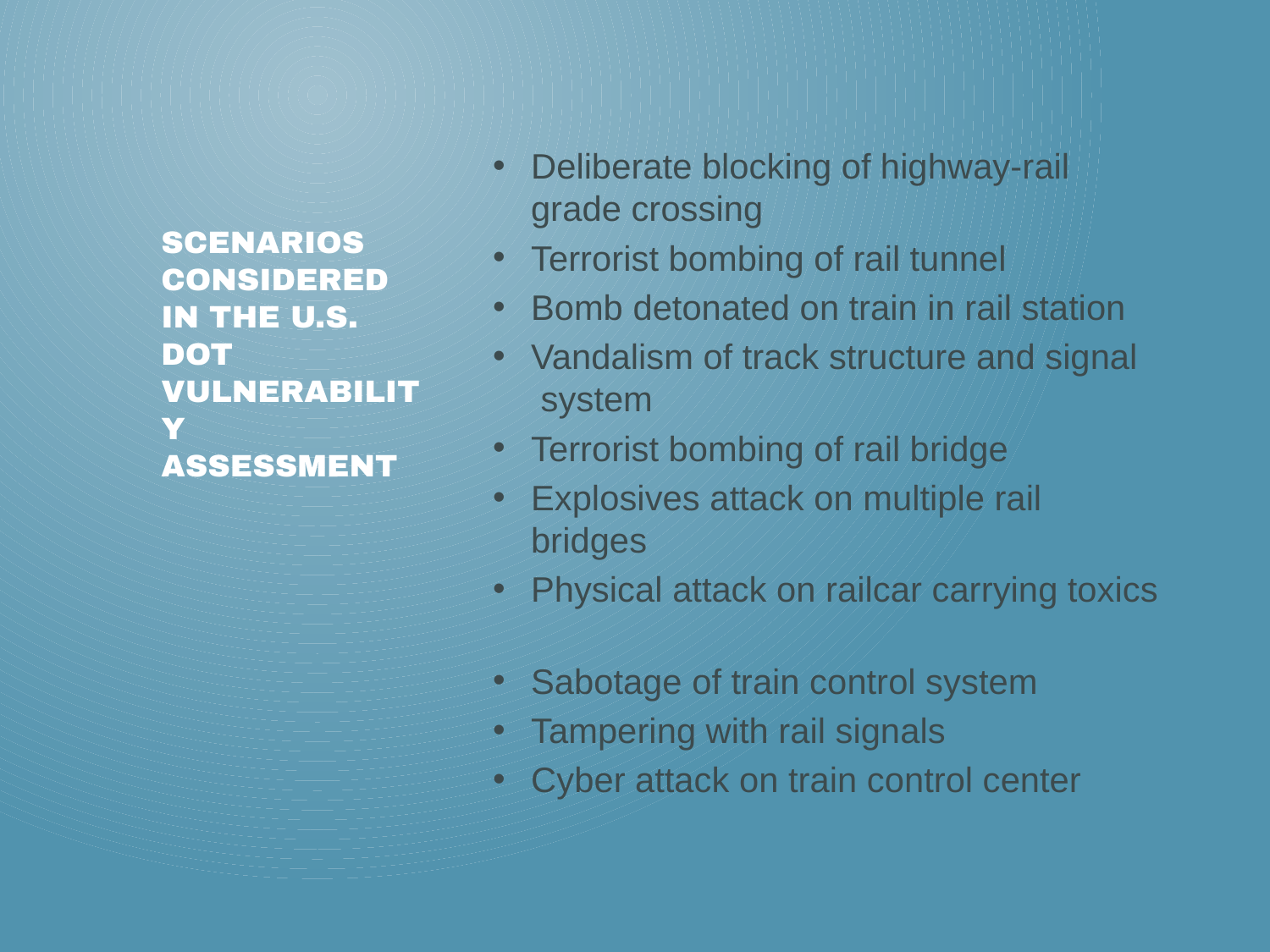

Deliberate blocking of highway-rail grade crossing
Terrorist bombing of rail tunnel
Bomb detonated on train in rail station
Vandalism of track structure and signal    system
Terrorist bombing of rail bridge
Explosives attack on multiple rail bridges
Physical attack on railcar carrying toxics
Sabotage of train control system
Tampering with rail signals
Cyber attack on train control center

# Scenarios Considered in the U.S. DOT Vulnerability Assessment